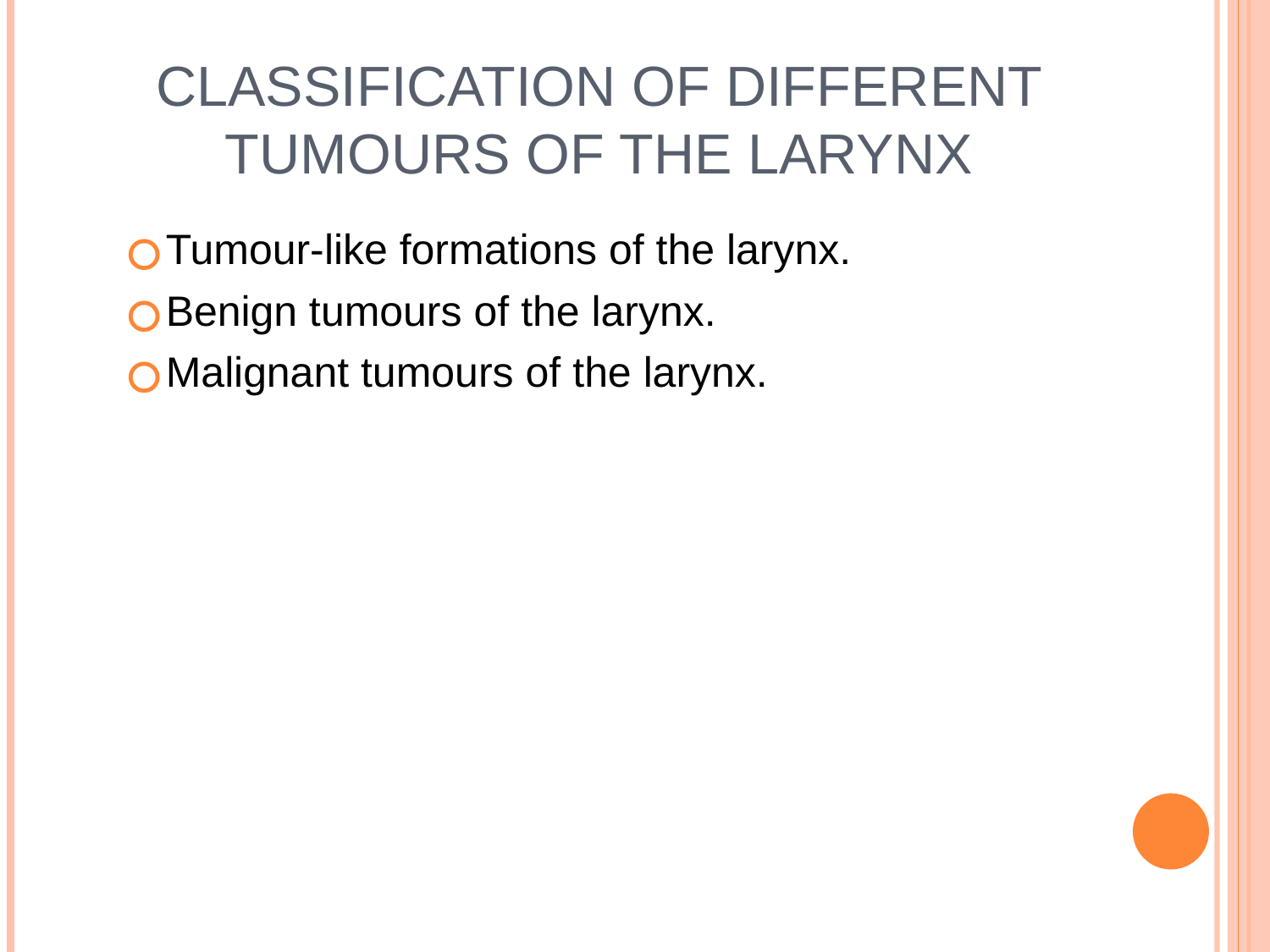

# Classification of different tumours of the larynx
Tumour-like formations of the larynx.
Benign tumours of the larynx.
Malignant tumours of the larynx.